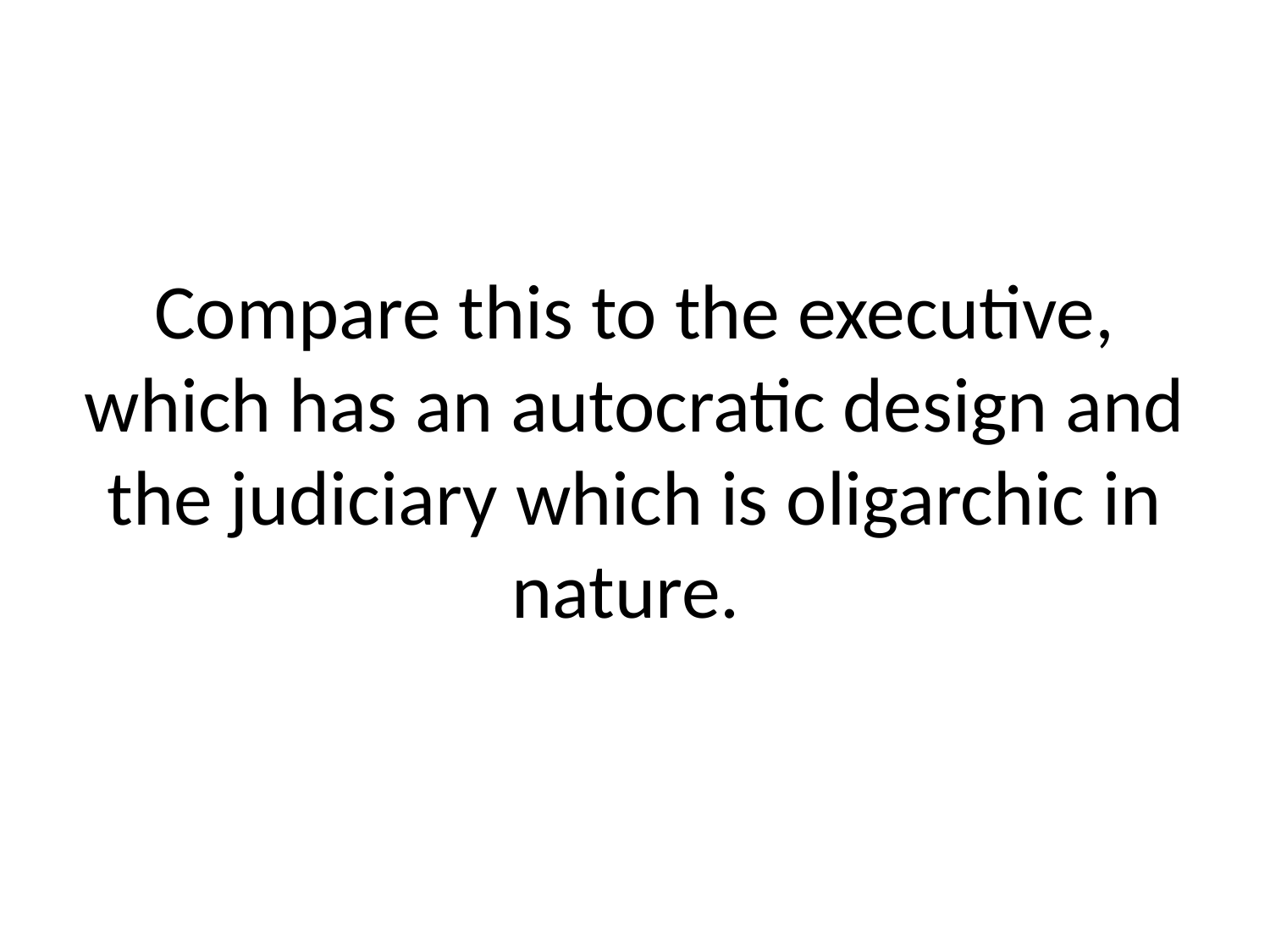

# Compare this to the executive, which has an autocratic design and the judiciary which is oligarchic in nature.